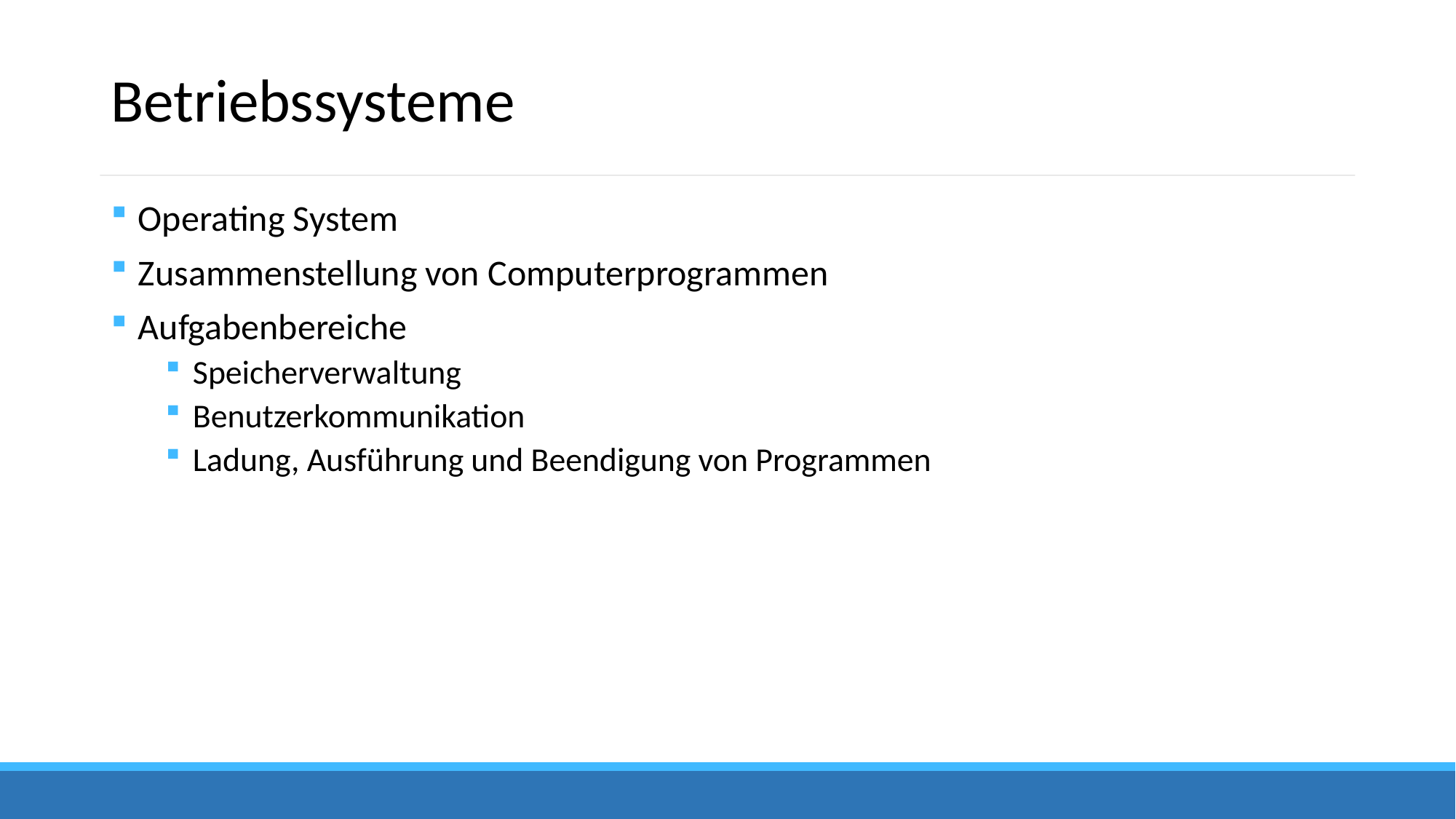

# Betriebssysteme
Operating System
Zusammenstellung von Computerprogrammen
Aufgabenbereiche
Speicherverwaltung
Benutzerkommunikation
Ladung, Ausführung und Beendigung von Programmen